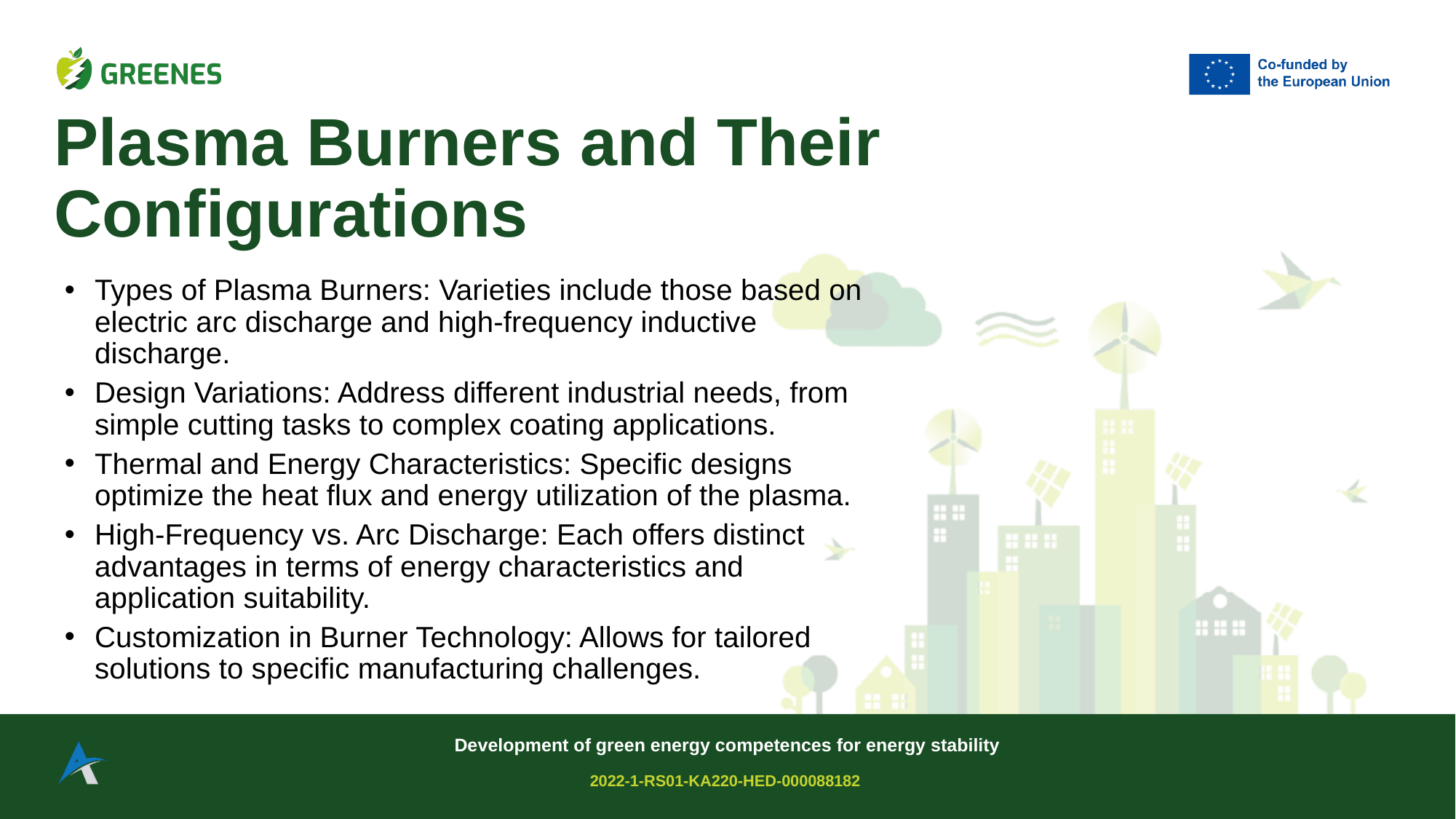

# Plasma Burners and Their Configurations
Types of Plasma Burners: Varieties include those based on electric arc discharge and high-frequency inductive discharge.
Design Variations: Address different industrial needs, from simple cutting tasks to complex coating applications.
Thermal and Energy Characteristics: Specific designs optimize the heat flux and energy utilization of the plasma.
High-Frequency vs. Arc Discharge: Each offers distinct advantages in terms of energy characteristics and application suitability.
Customization in Burner Technology: Allows for tailored solutions to specific manufacturing challenges.